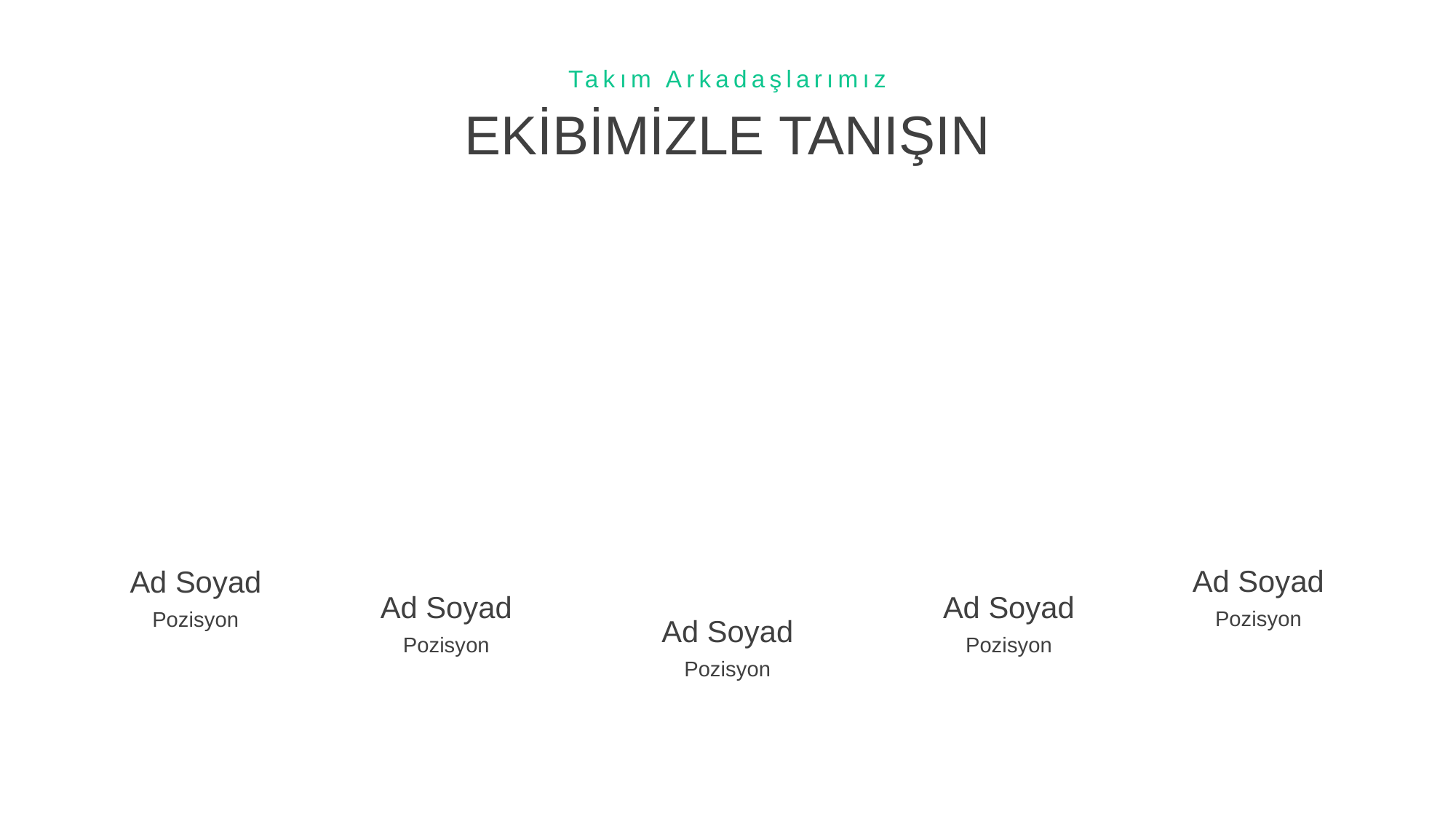

Takım Arkadaşlarımız
# EKİBİMİZLE TANIŞIN

Ad Soyad
Ad Soyad
Ad Soyad
Ad Soyad
Pozisyon
Pozisyon
Ad Soyad
Pozisyon
Pozisyon
Pozisyon